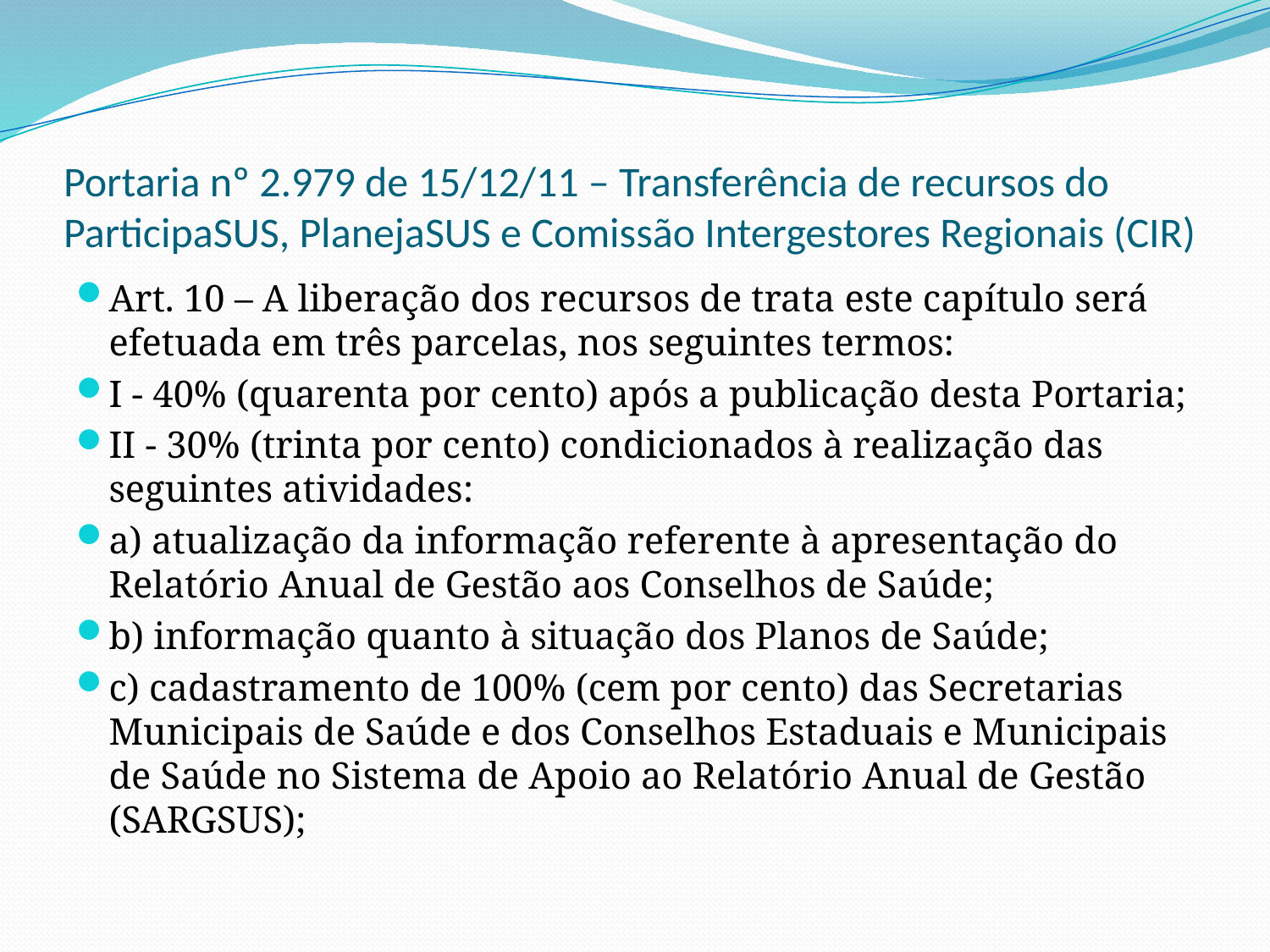

# Portaria nº 2.979 de 15/12/11 – Transferência de recursos do ParticipaSUS, PlanejaSUS e Comissão Intergestores Regionais (CIR)
Art. 10 – A liberação dos recursos de trata este capítulo será efetuada em três parcelas, nos seguintes termos:
I - 40% (quarenta por cento) após a publicação desta Portaria;
II - 30% (trinta por cento) condicionados à realização das seguintes atividades:
a) atualização da informação referente à apresentação do Relatório Anual de Gestão aos Conselhos de Saúde;
b) informação quanto à situação dos Planos de Saúde;
c) cadastramento de 100% (cem por cento) das Secretarias Municipais de Saúde e dos Conselhos Estaduais e Municipais de Saúde no Sistema de Apoio ao Relatório Anual de Gestão (SARGSUS);